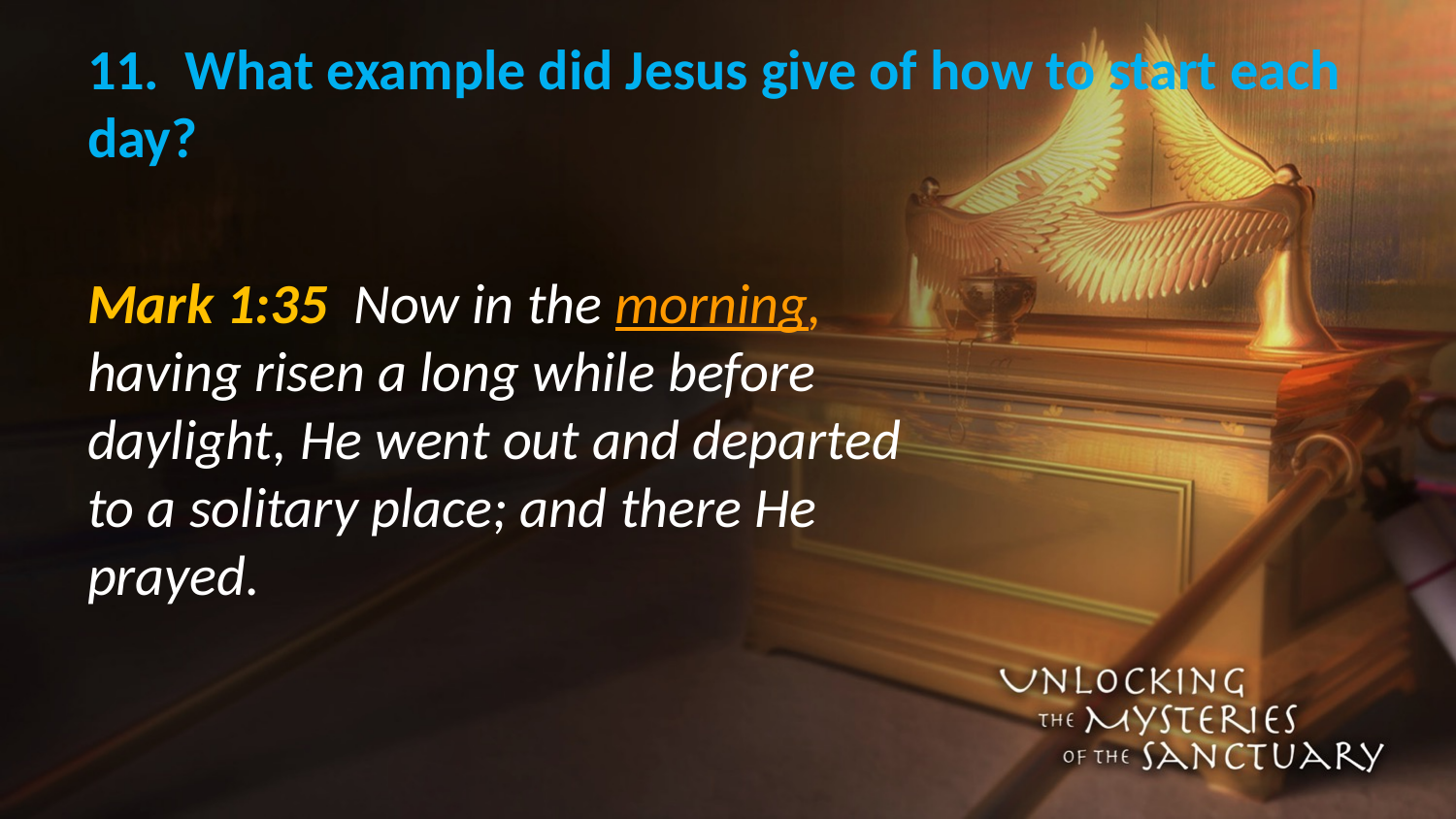

# 11.  What example did Jesus give of how to start each day?

Mark 1:35  Now in the morning, having risen a long while before daylight, He went out and departed to a solitary place; and there He prayed.